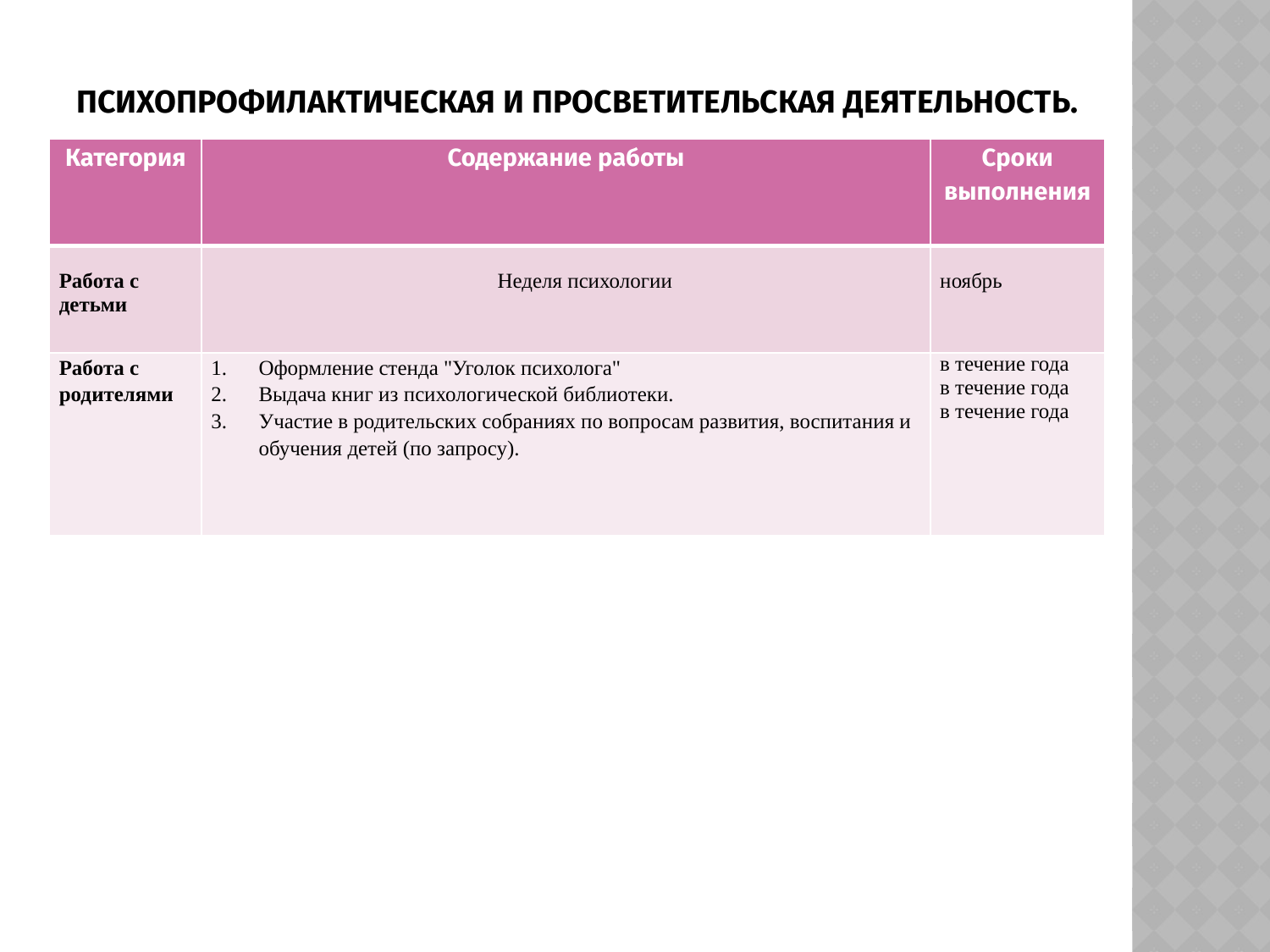

# Психопрофилактическая и просветительская деятельность.
| Категория | Содержание работы | Сроки выполнения |
| --- | --- | --- |
| Работа с детьми | Неделя психологии | ноябрь |
| Работа с родителями | Оформление стенда "Уголок психолога" Выдача книг из психологической библиотеки. Участие в родительских собраниях по вопросам развития, воспитания и обучения детей (по запросу). | в течение года в течение года в течение года |